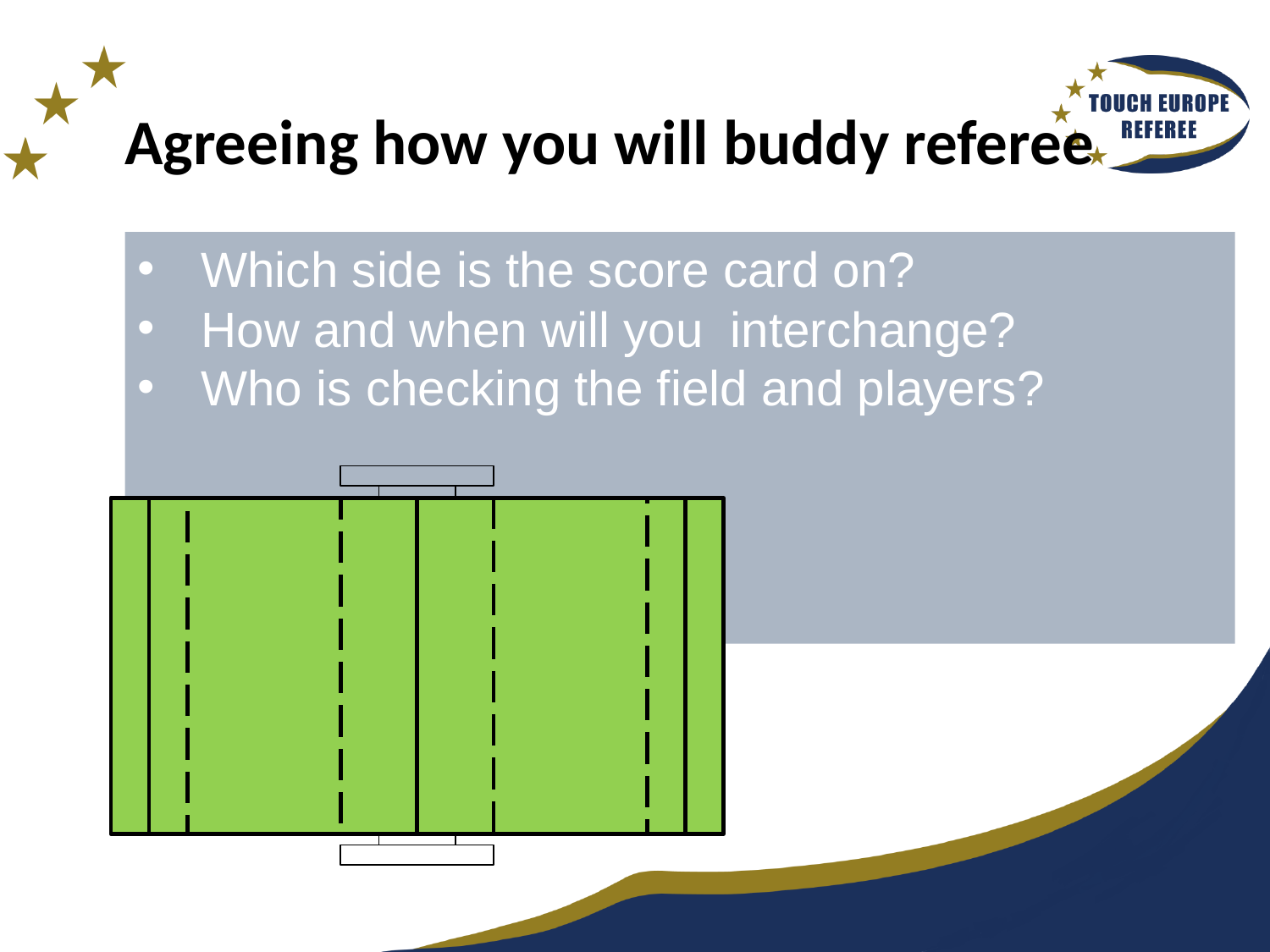

# Agreeing how you will buddy referee
Which side is the score card on?
How and when will you  interchange?
Who is checking the field and players?